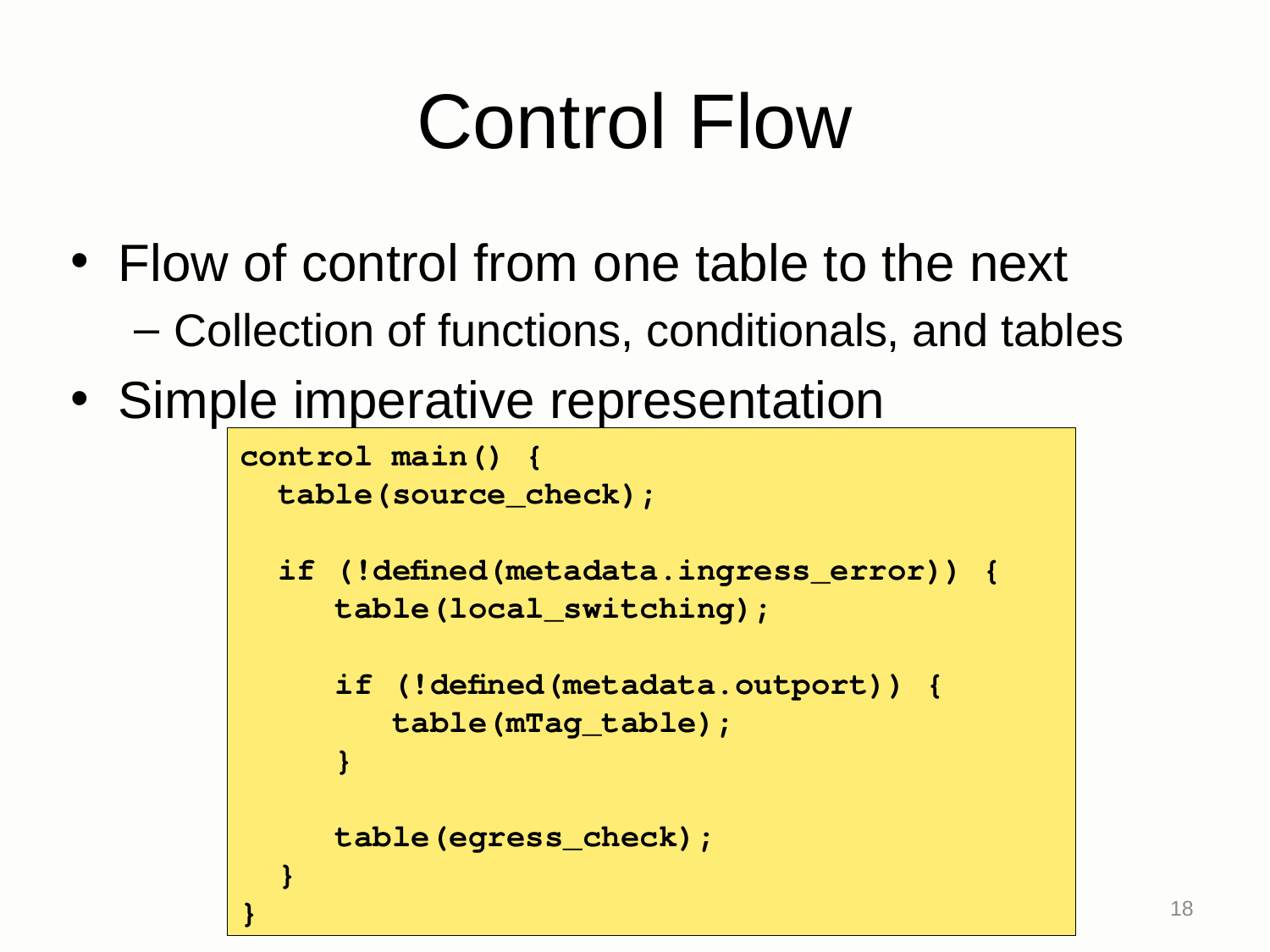

# Control Flow
Flow of control from one table to the next
Collection of functions, conditionals, and tables
Simple imperative representation
control main() {
  table(source_check);

  if (!defined(metadata.ingress_error)) {
     table(local_switching);

     if (!defined(metadata.outport)) {
        table(mTag_table);
     }

     table(egress_check);
  }
}
18